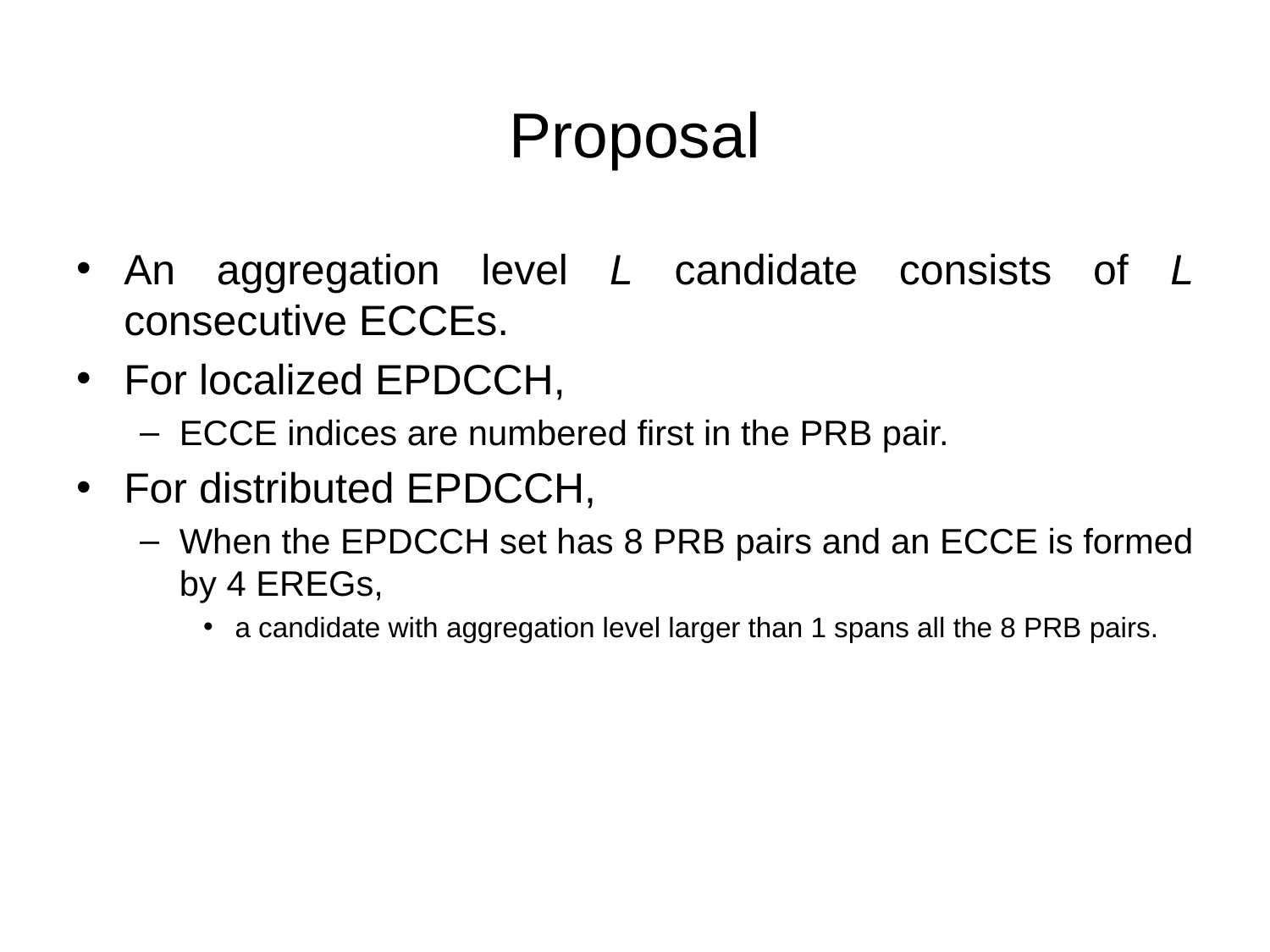

# Proposal
An aggregation level L candidate consists of L consecutive ECCEs.
For localized EPDCCH,
ECCE indices are numbered first in the PRB pair.
For distributed EPDCCH,
When the EPDCCH set has 8 PRB pairs and an ECCE is formed by 4 EREGs,
a candidate with aggregation level larger than 1 spans all the 8 PRB pairs.